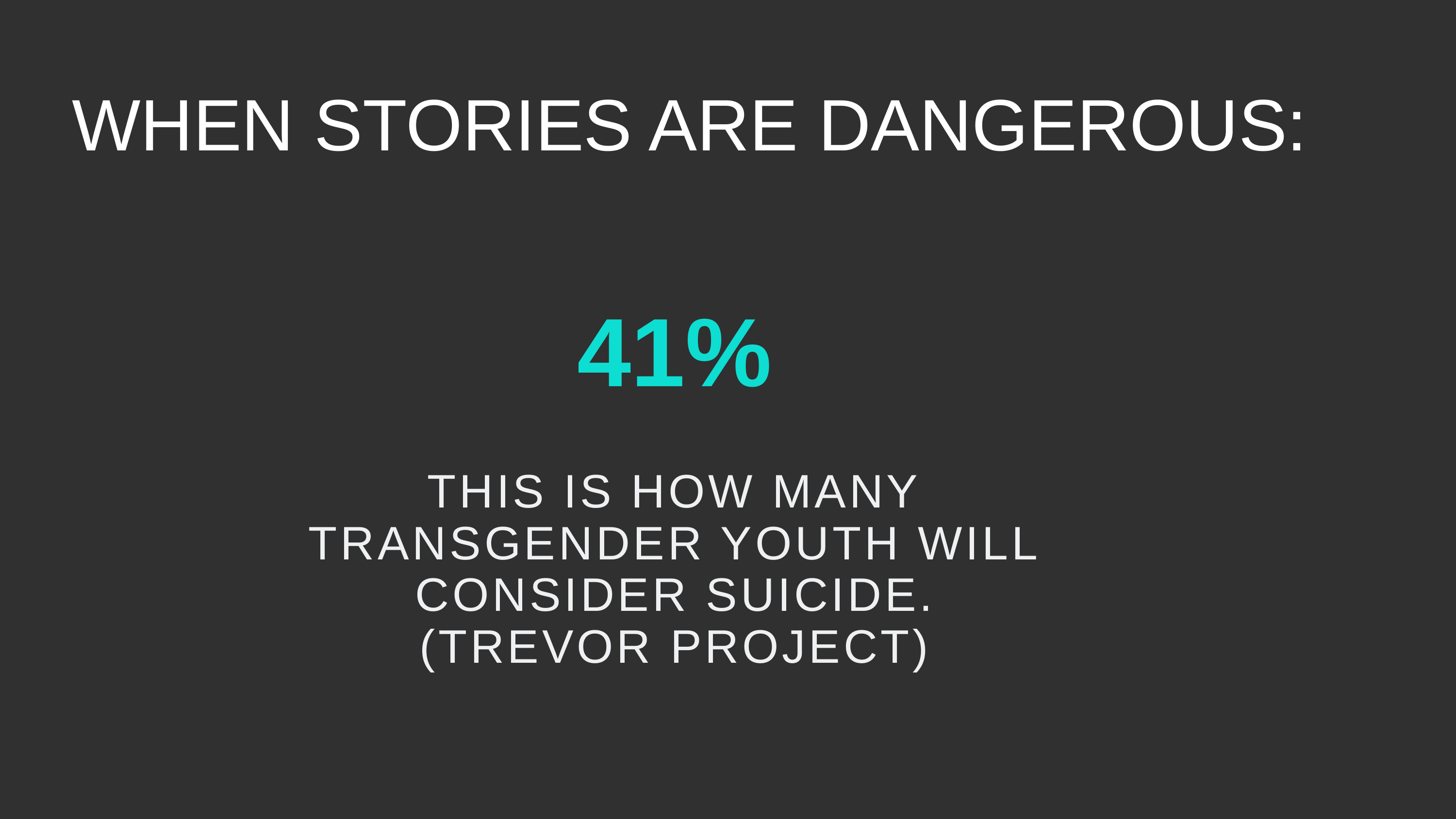

WHEN STORIES ARE DANGEROUS:
41%
THIS IS HOW MANY TRANSGENDER YOUTH WILL CONSIDER SUICIDE.
(TREVOR PROJECT)